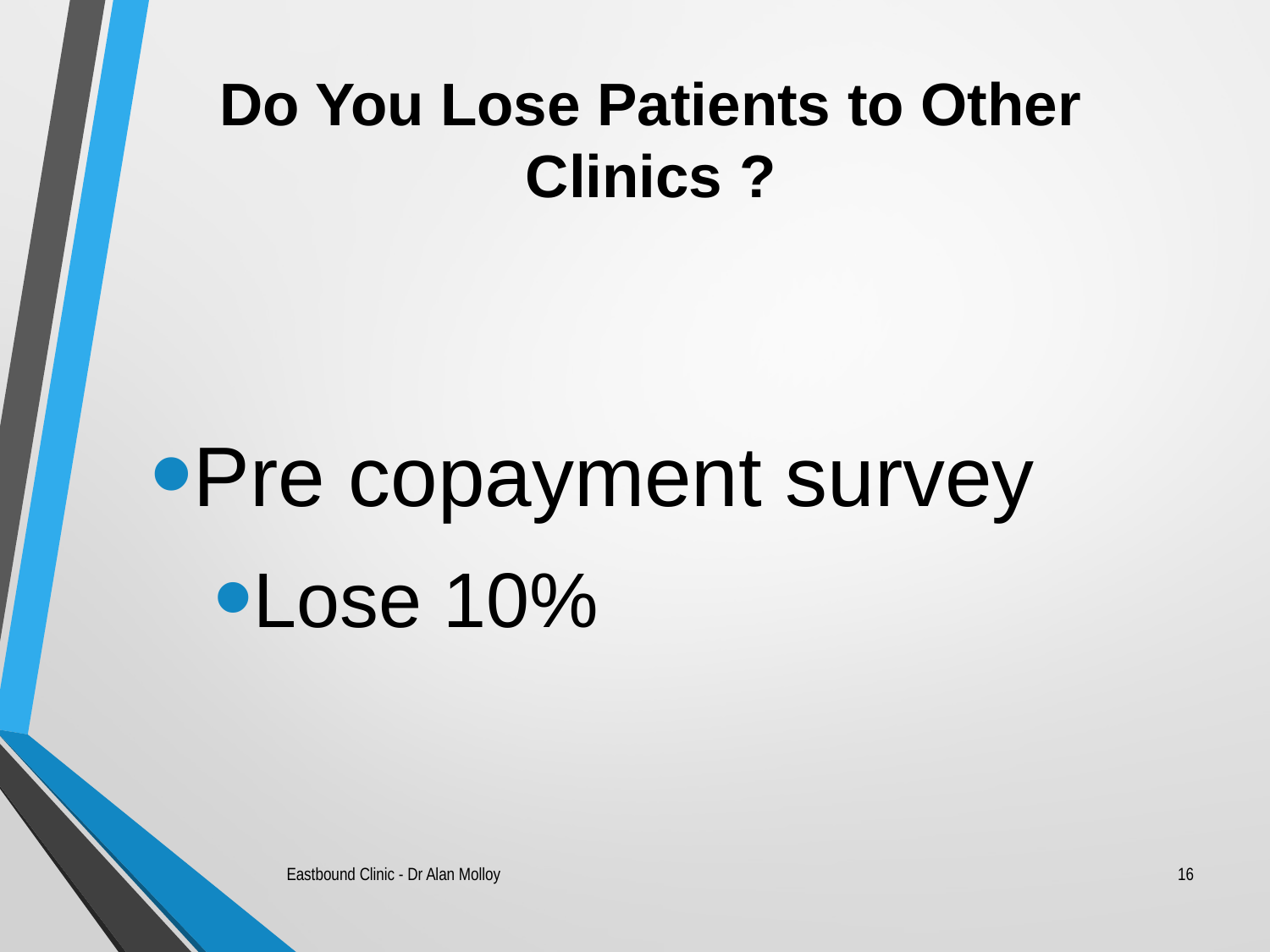

# Do You Lose Patients to Other Clinics ?
Pre copayment survey
Lose 10%
Eastbound Clinic - Dr Alan Molloy
16